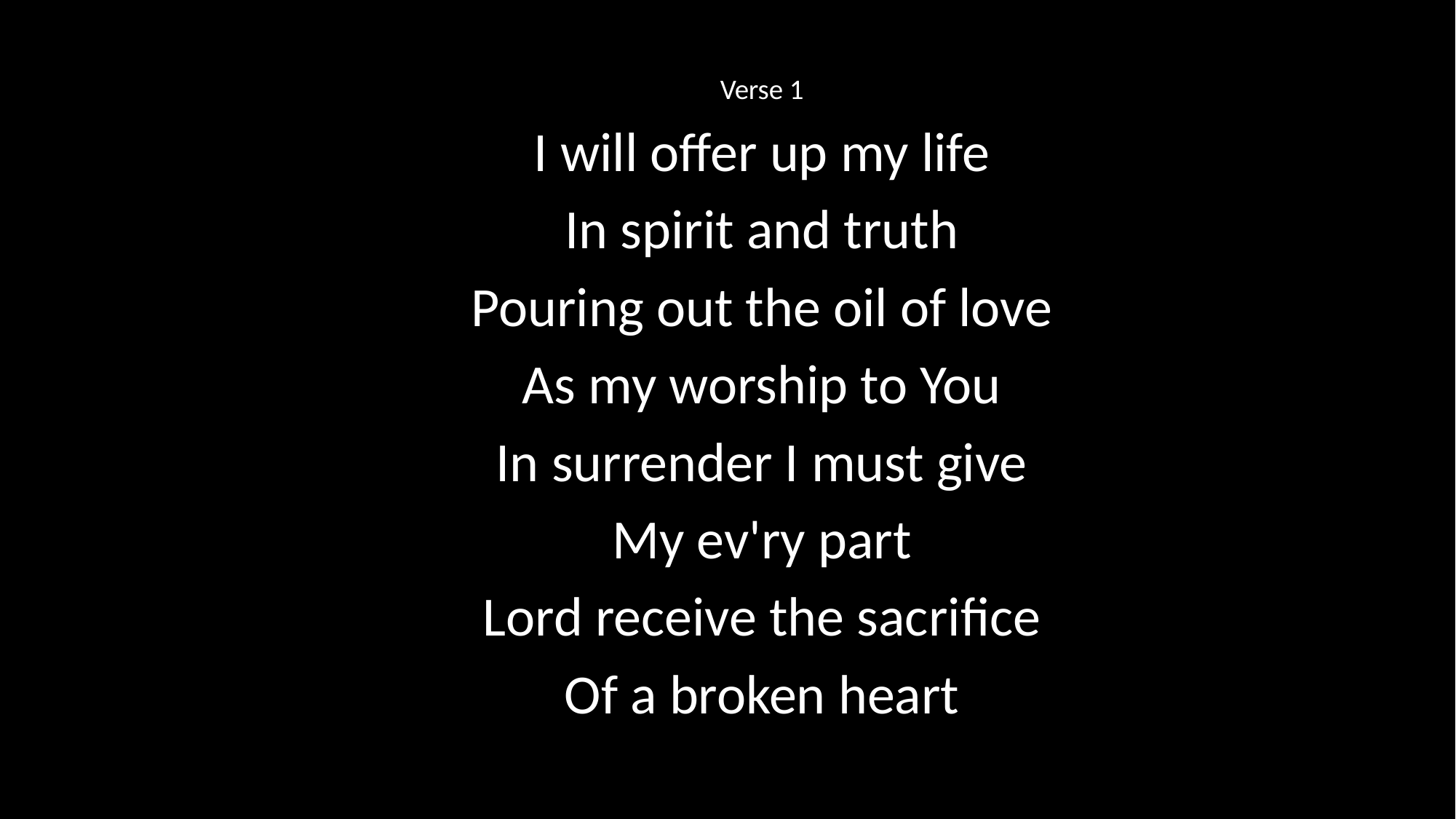

Verse 1
I will offer up my life
In spirit and truth
Pouring out the oil of love
As my worship to You
In surrender I must give
My ev'ry part
Lord receive the sacrifice
Of a broken heart